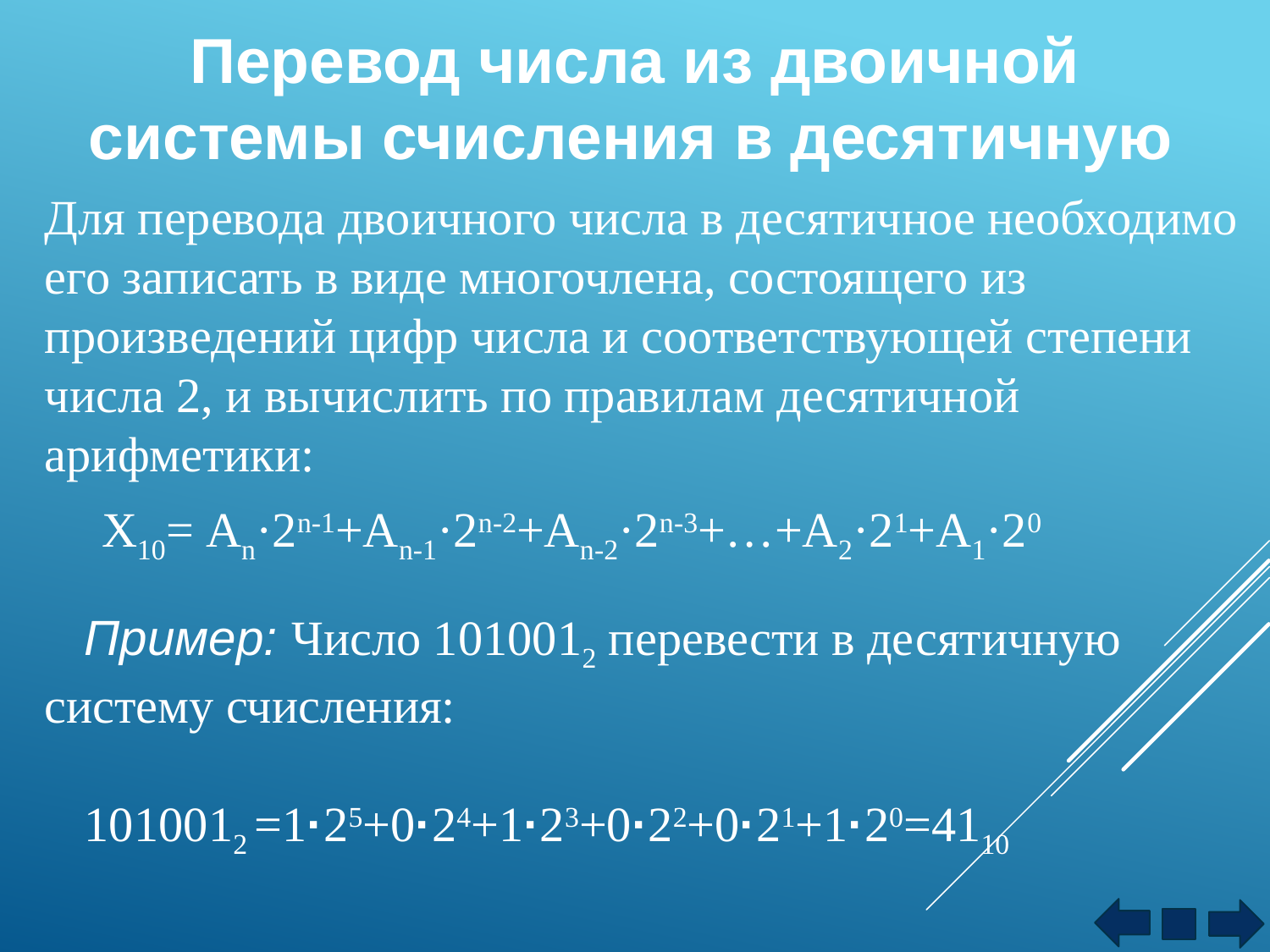

Перевод числа из двоичной
системы счисления в десятичную

Для перевода двоичного числа в десятичное необходимо его записать в виде многочлена, состоящего из произведений цифр числа и соответствующей степени числа 2, и вычислить по правилам десятичной арифметики:

    Х10= Аn·2n-1+Аn-1·2n-2+Аn-2·2n-3+…+А2·21+А1·20
Пример: Число 1010012 перевести в десятичную систему счисления:

1010012 =1·25+0·24+1·23+0·22+0·21+1·20=4110